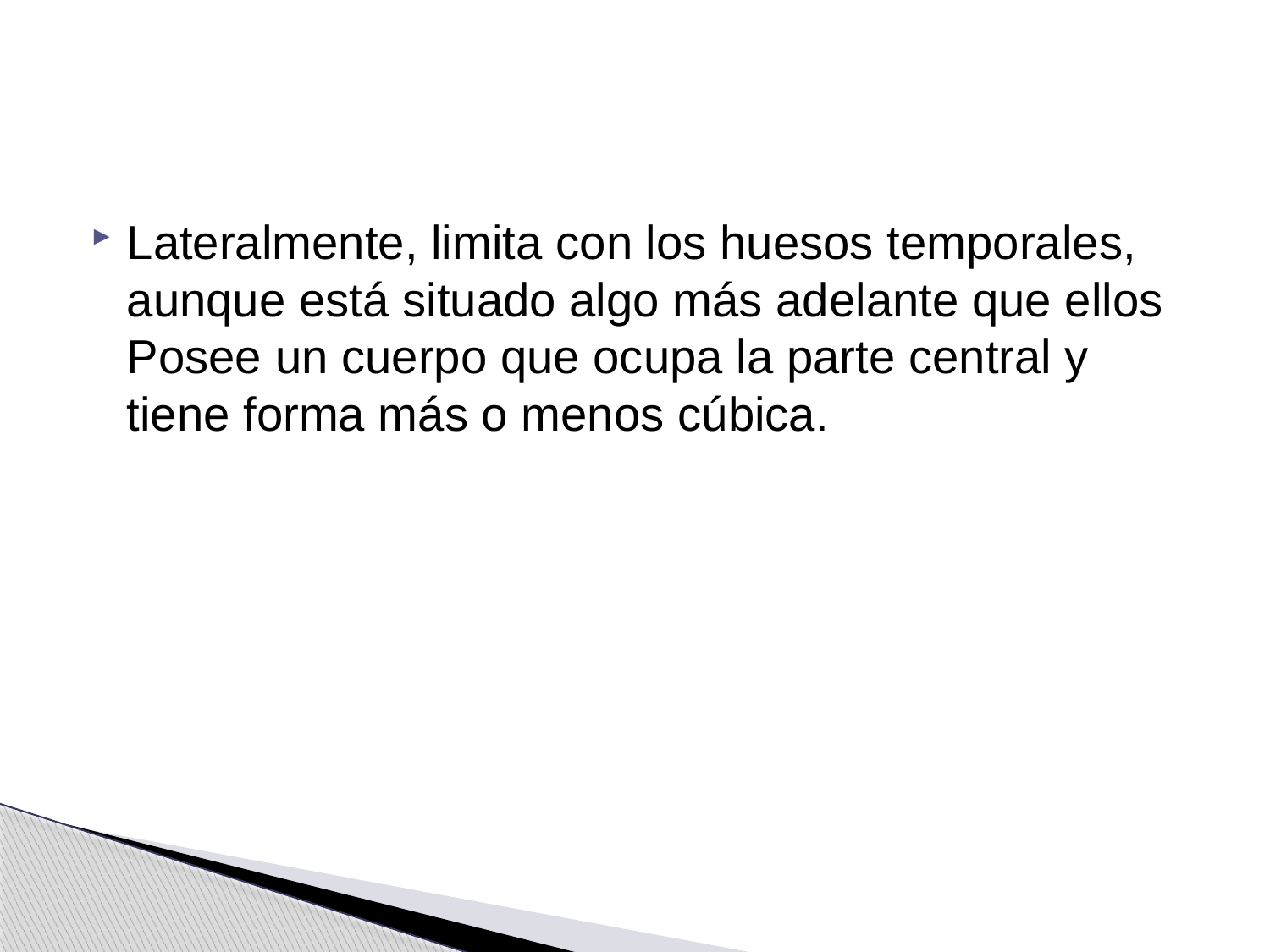

#
Lateralmente, limita con los huesos temporales, aunque está situado algo más adelante que ellos Posee un cuerpo que ocupa la parte central y tiene forma más o menos cúbica.